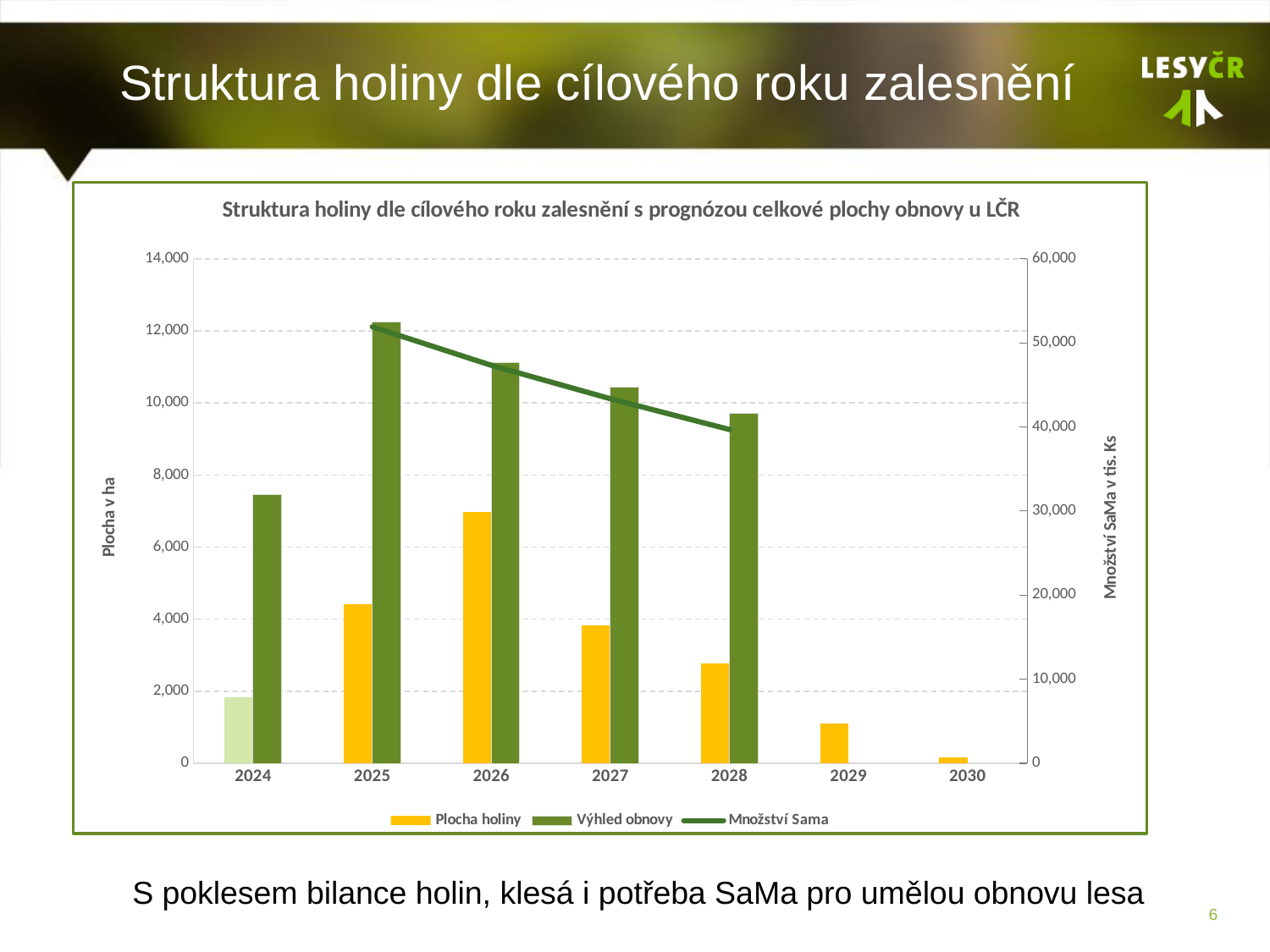

# Struktura holiny dle cílového roku zalesnění

### Chart: Struktura holiny dle cílového roku zalesnění s prognózou celkové plochy obnovy u LČR

| Category |  |  |  |
|---|---|---|---|
| 2024 | 1840.8200000000008 | 7464.0 | None |
| 2025 | 4420.820000000001 | 12243.980000000005 | 51910.529999999955 |
| 2026 | 6983.979999999974 | 11110.389999999998 | 47333.41999999991 |
| 2027 | 3826.6999999999935 | 10427.17 | 43356.88000000002 |
| 2028 | 2780.090000000003 | 9719.449999999999 | 39693.83999999991 |
| 2029 | 1104.3800000000008 | None | None |
| 2030 | 156.01999999999998 | None | None |
S poklesem bilance holin, klesá i potřeba SaMa pro umělou obnovu lesa
6